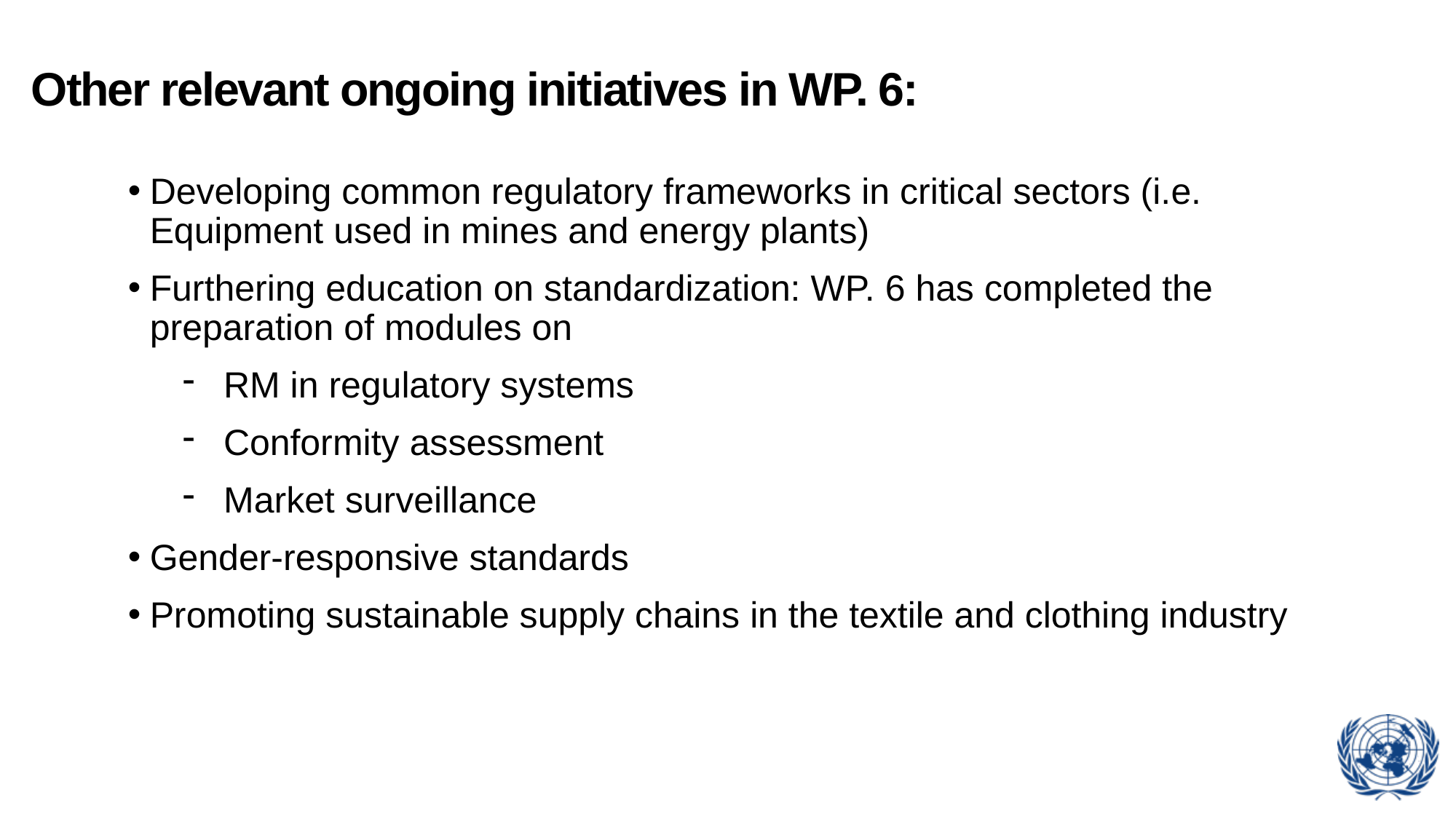

Other relevant ongoing initiatives in WP. 6:
Developing common regulatory frameworks in critical sectors (i.e. Equipment used in mines and energy plants)
Furthering education on standardization: WP. 6 has completed the preparation of modules on
RM in regulatory systems
Conformity assessment
Market surveillance
Gender-responsive standards
Promoting sustainable supply chains in the textile and clothing industry